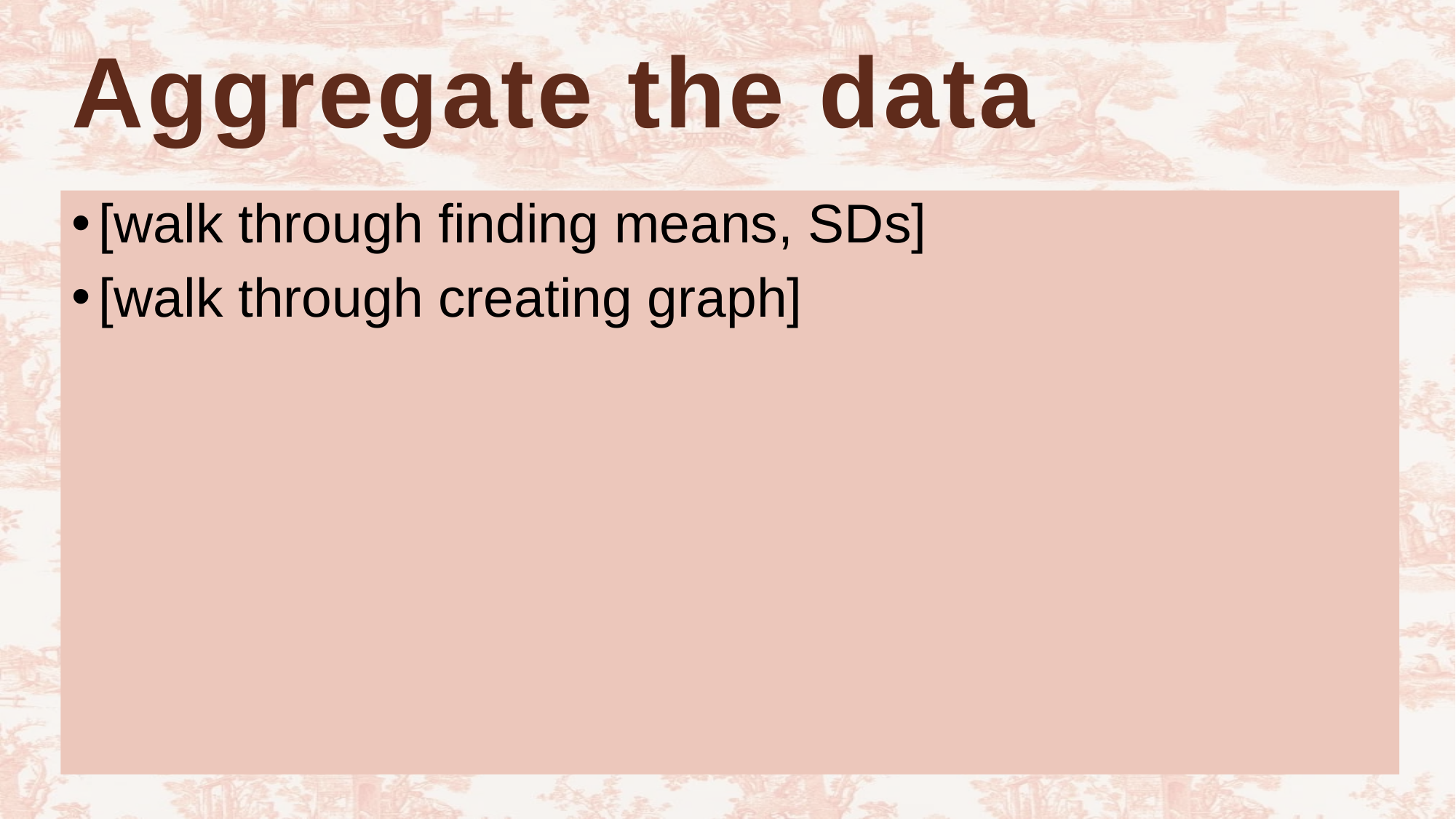

# Aggregate the data
[walk through finding means, SDs]
[walk through creating graph]